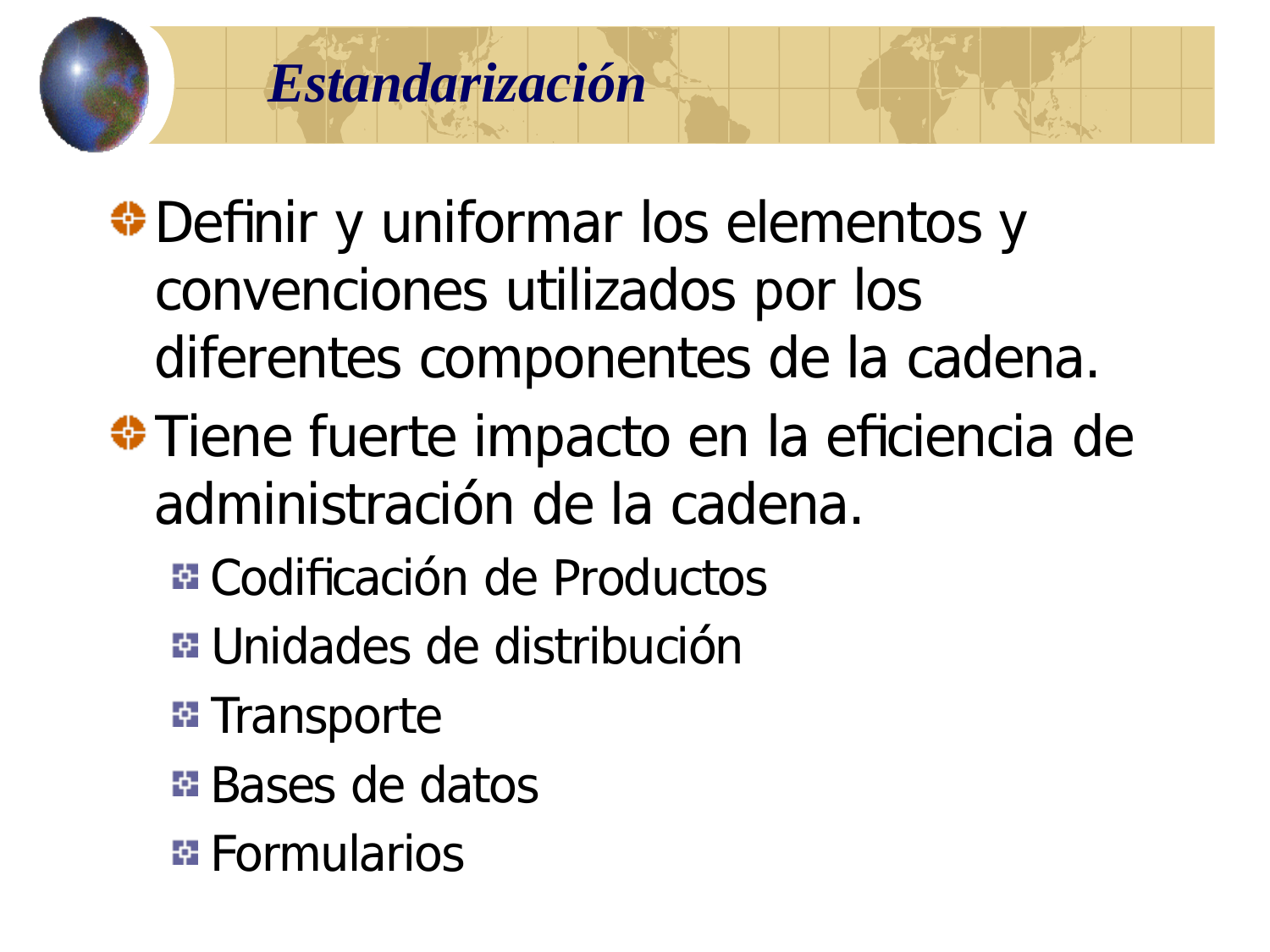

# Estandarización
Definir y uniformar los elementos y convenciones utilizados por los diferentes componentes de la cadena.
Tiene fuerte impacto en la eficiencia de administración de la cadena.
Codificación de Productos
Unidades de distribución
Transporte
Bases de datos
Formularios